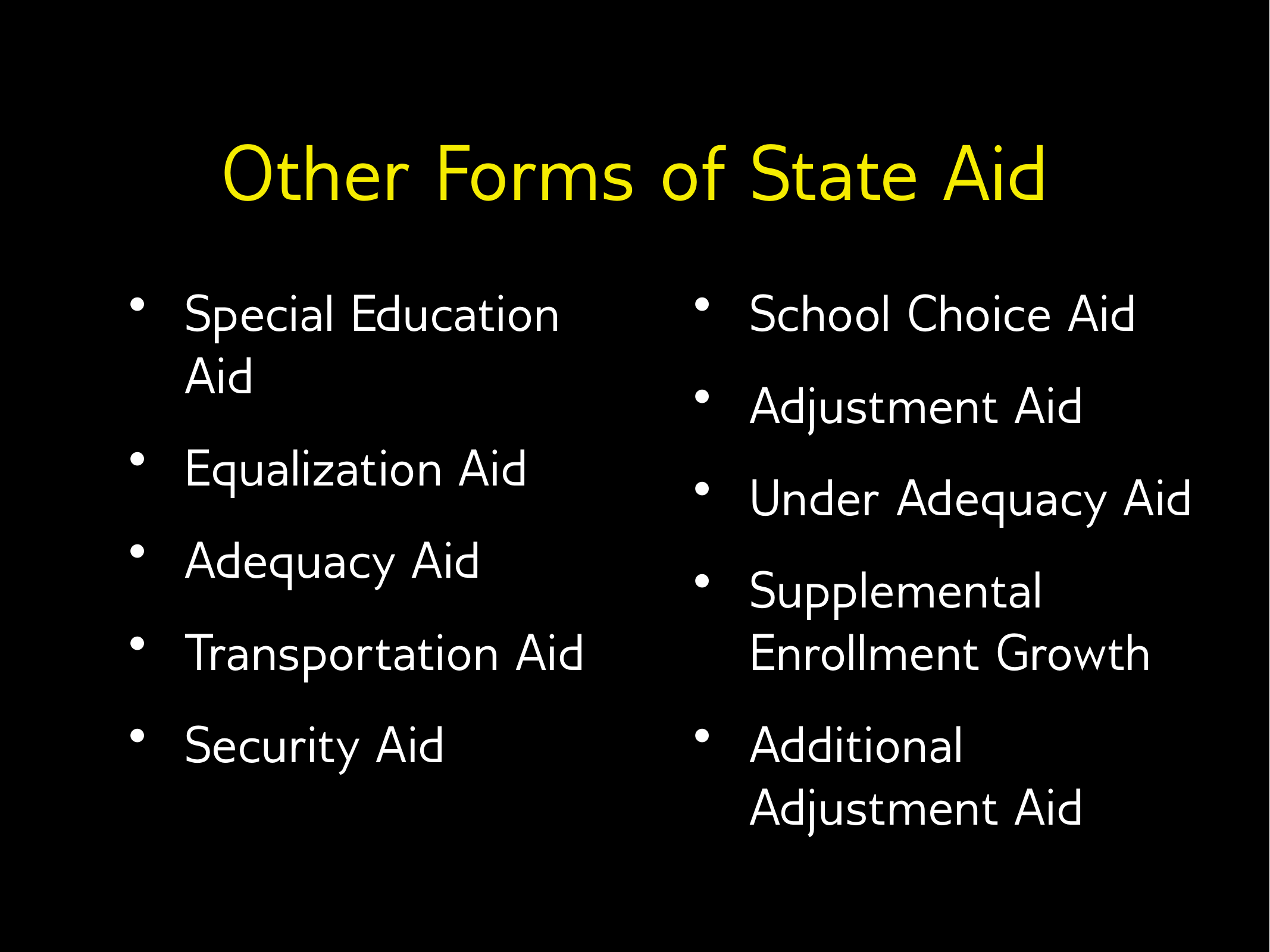

# Other Forms of State Aid
Special Education Aid
Equalization Aid
Adequacy Aid
Transportation Aid
Security Aid
School Choice Aid
Adjustment Aid
Under Adequacy Aid
Supplemental Enrollment Growth
Additional Adjustment Aid